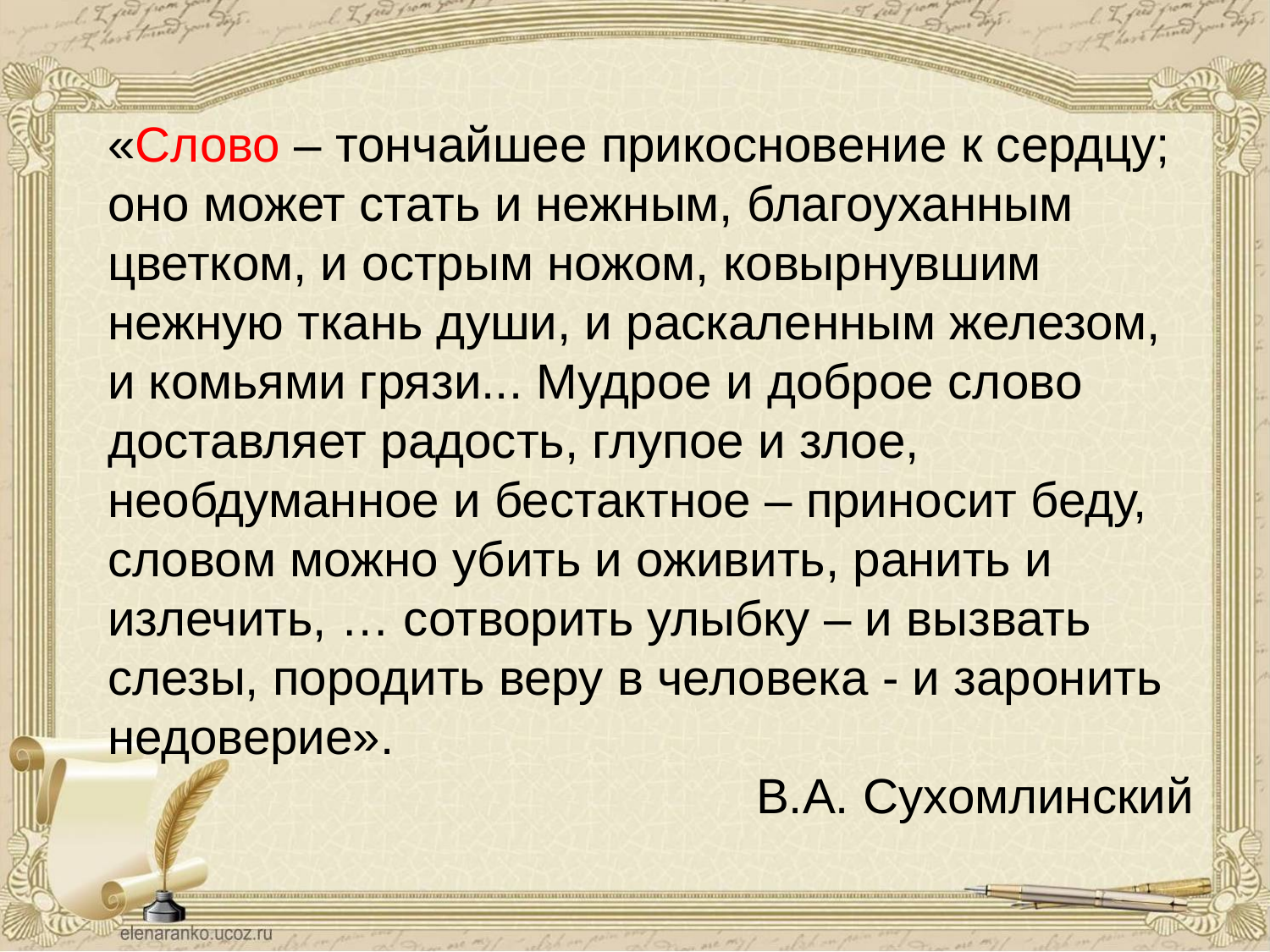

«Слово – тончайшее прикосновение к сердцу; оно может стать и нежным, благоуханным цветком, и острым ножом, ковырнувшим нежную ткань души, и раскаленным железом, и комьями грязи... Мудрое и доброе слово доставляет радость, глупое и злое, необдуманное и бестактное – приносит беду, словом можно убить и оживить, ранить и излечить, … сотворить улыбку – и вызвать слезы, породить веру в человека - и заронить недоверие».
В.А. Сухомлинский